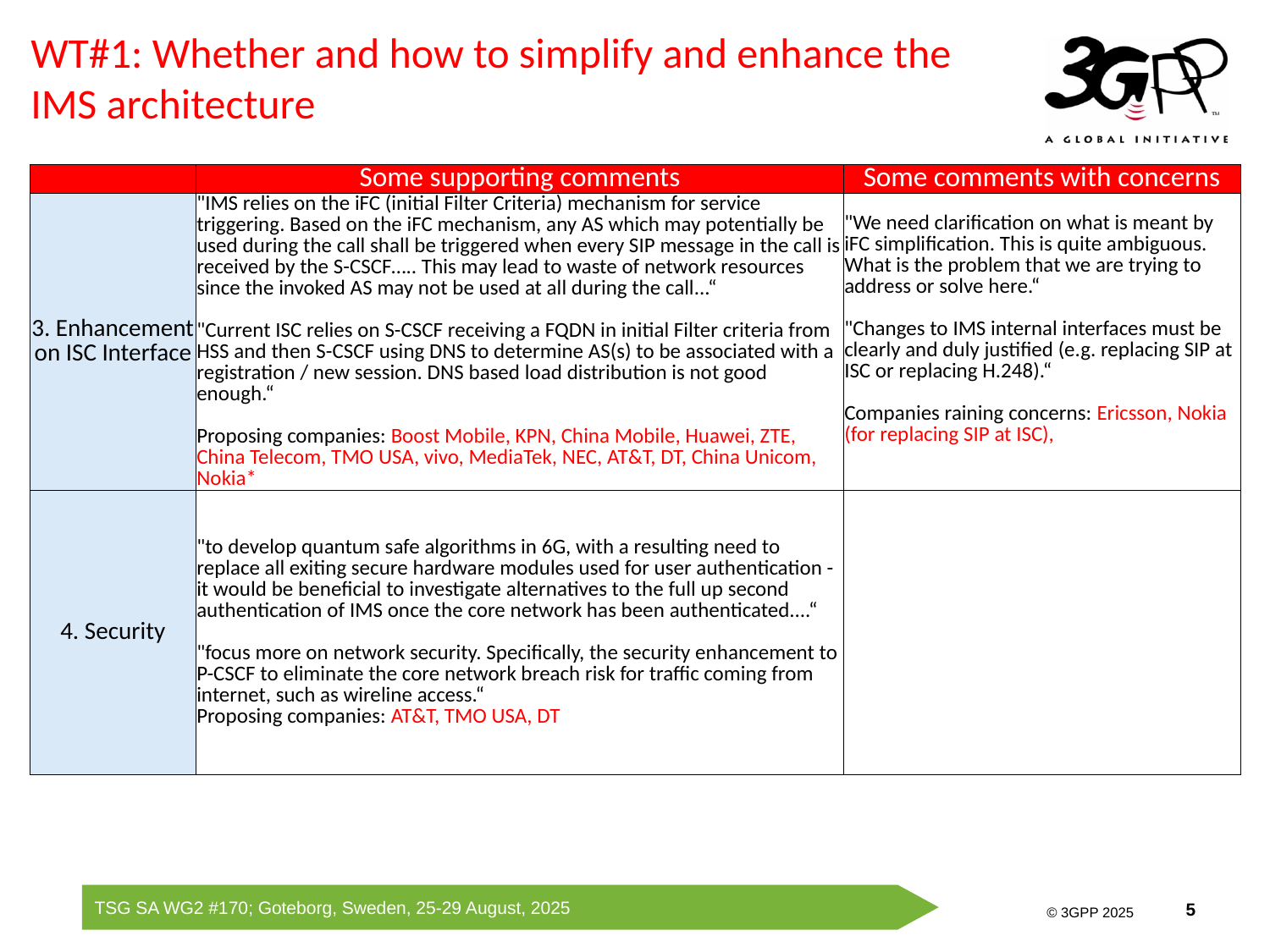

# WT#1: Whether and how to simplify and enhance the IMS architecture
|  | Some supporting comments | Some comments with concerns |
| --- | --- | --- |
| 3. Enhancement on ISC Interface | "IMS relies on the iFC (initial Filter Criteria) mechanism for service triggering. Based on the iFC mechanism, any AS which may potentially be used during the call shall be triggered when every SIP message in the call is received by the S-CSCF….. This may lead to waste of network resources since the invoked AS may not be used at all during the call...“ "Current ISC relies on S-CSCF receiving a FQDN in initial Filter criteria from HSS and then S-CSCF using DNS to determine AS(s) to be associated with a registration / new session. DNS based load distribution is not good enough.“ Proposing companies: Boost Mobile, KPN, China Mobile, Huawei, ZTE, China Telecom, TMO USA, vivo, MediaTek, NEC, AT&T, DT, China Unicom, Nokia\* | "We need clarification on what is meant by iFC simplification. This is quite ambiguous. What is the problem that we are trying to address or solve here.“ "Changes to IMS internal interfaces must be clearly and duly justified (e.g. replacing SIP at ISC or replacing H.248).“ Companies raining concerns: Ericsson, Nokia (for replacing SIP at ISC), |
| 4. Security | "to develop quantum safe algorithms in 6G, with a resulting need to replace all exiting secure hardware modules used for user authentication - it would be beneficial to investigate alternatives to the full up second authentication of IMS once the core network has been authenticated....“ "focus more on network security. Specifically, the security enhancement to P-CSCF to eliminate the core network breach risk for traffic coming from internet, such as wireline access.“ Proposing companies: AT&T, TMO USA, DT |  |